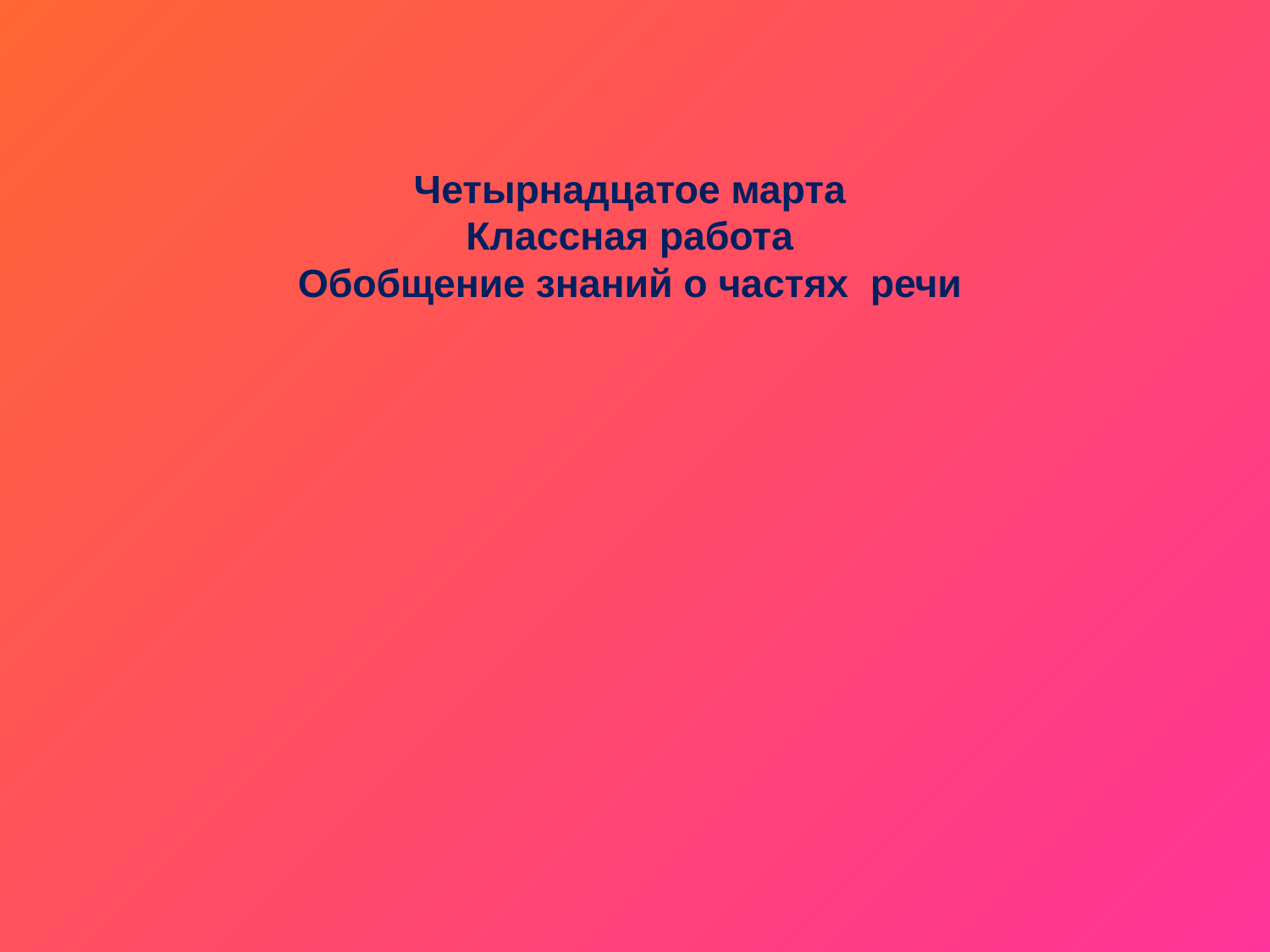

# Четырнадцатое марта Классная работа Обобщение знаний о частях  речи